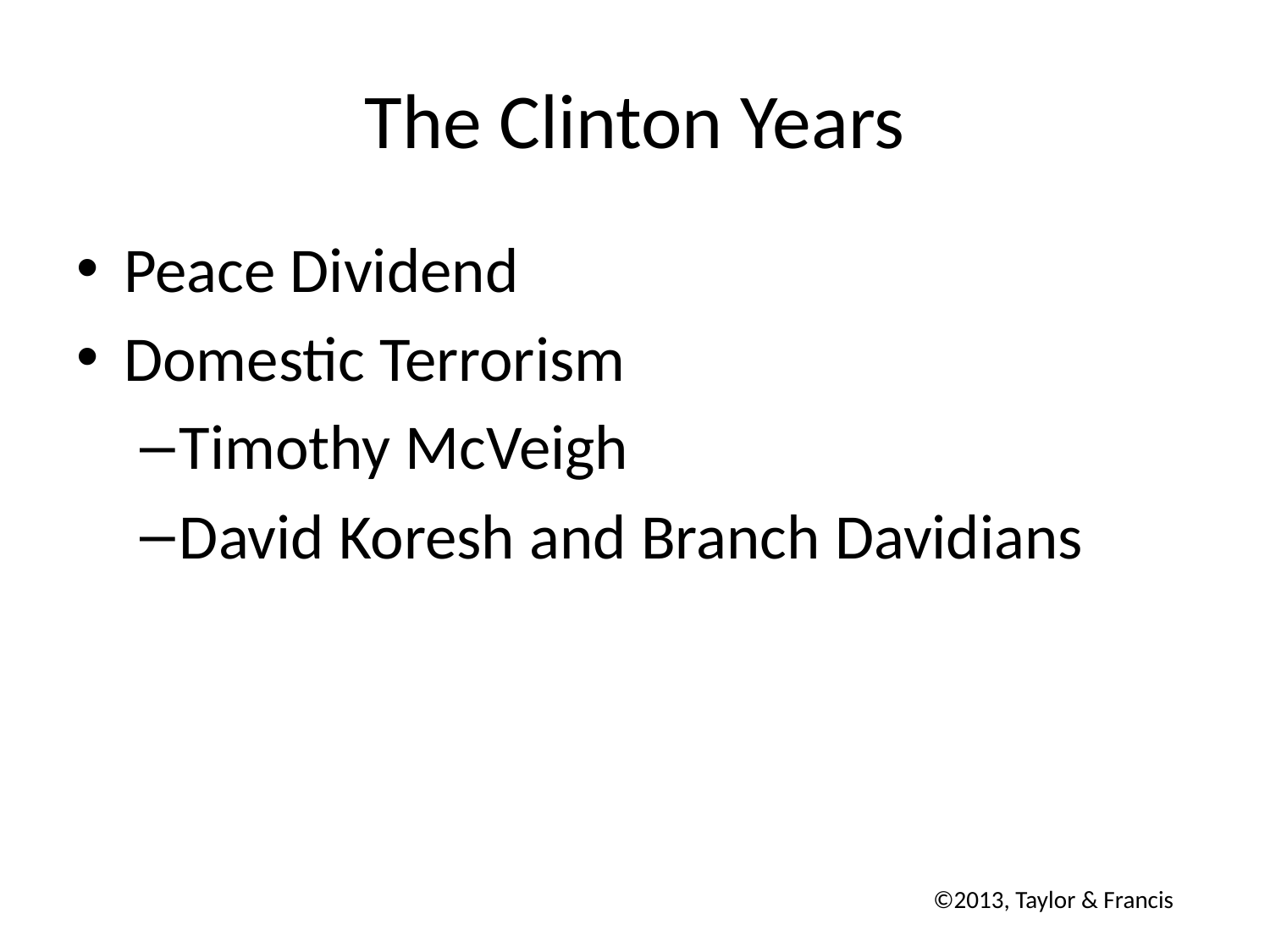

# The Clinton Years
Peace Dividend
Domestic Terrorism
Timothy McVeigh
David Koresh and Branch Davidians
©2013, Taylor & Francis